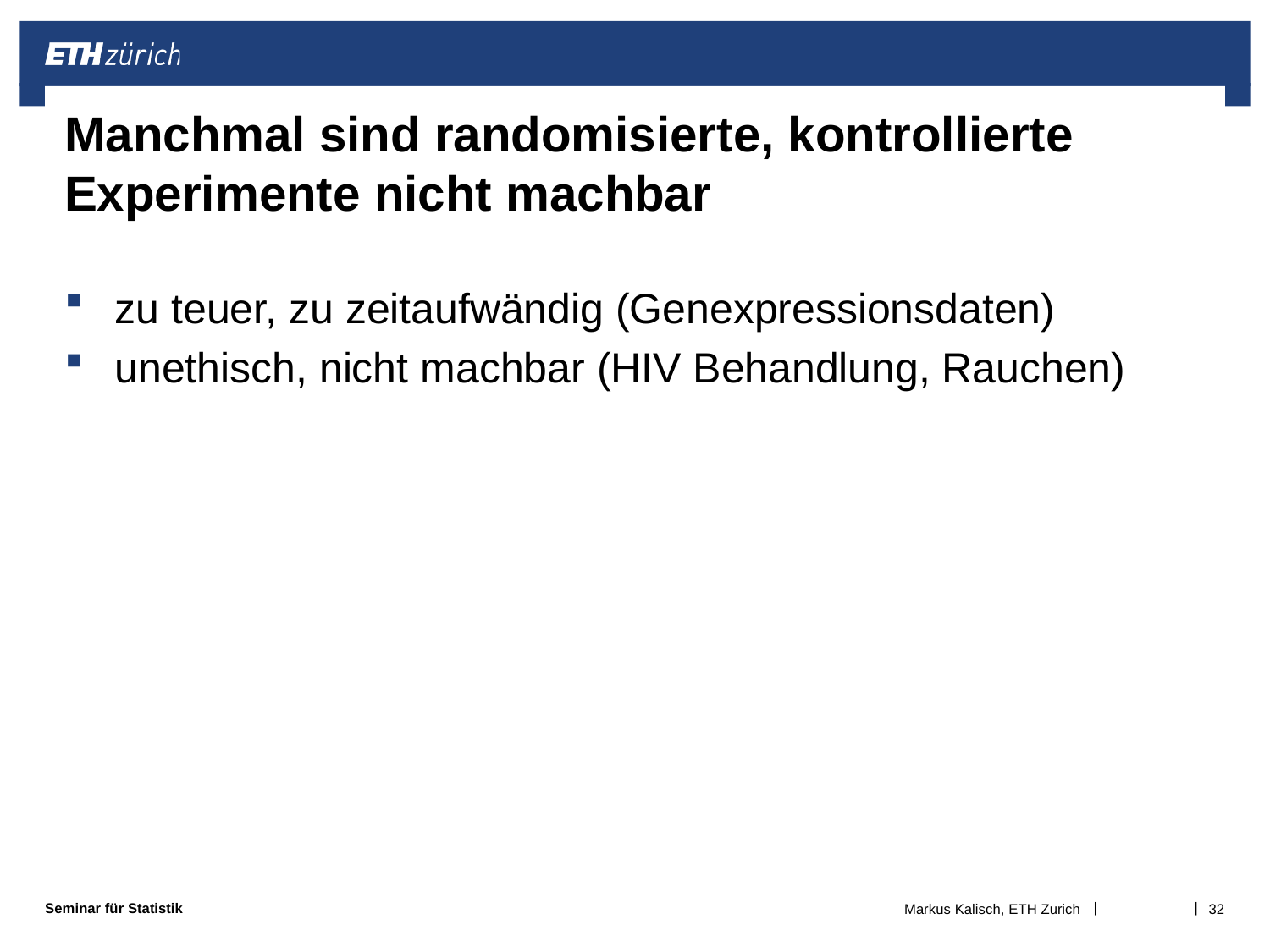

# Manchmal sind randomisierte, kontrollierte Experimente nicht machbar
zu teuer, zu zeitaufwändig (Genexpressionsdaten)
unethisch, nicht machbar (HIV Behandlung, Rauchen)

Markus Kalisch, ETH Zurich
32